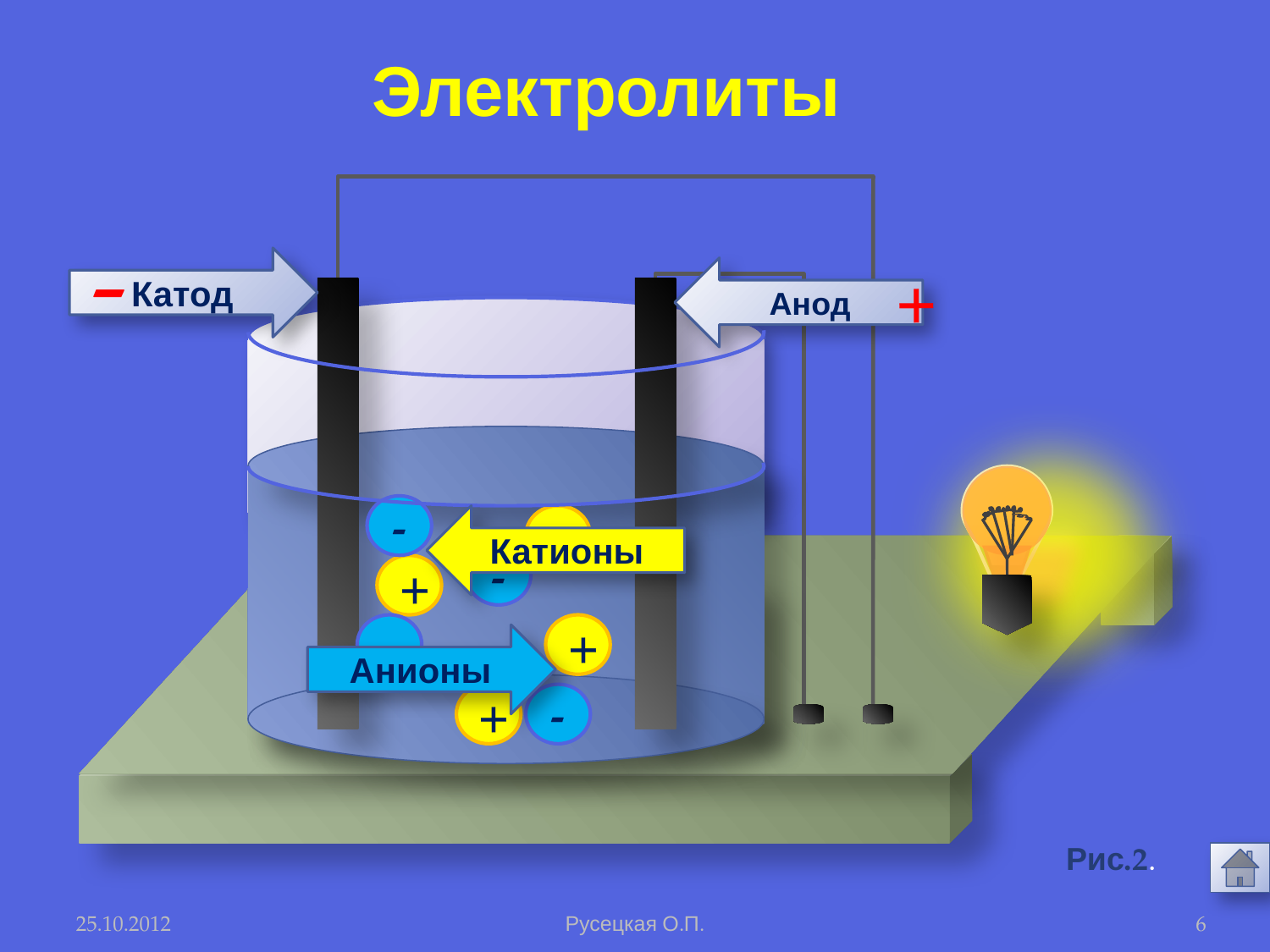

Электролиты
Катод
-
Анод

+

-
Катионы
+

-

+

-
+
Анионы

+
-

Рис.2.

25.10.2012
Русецкая О.П.
6